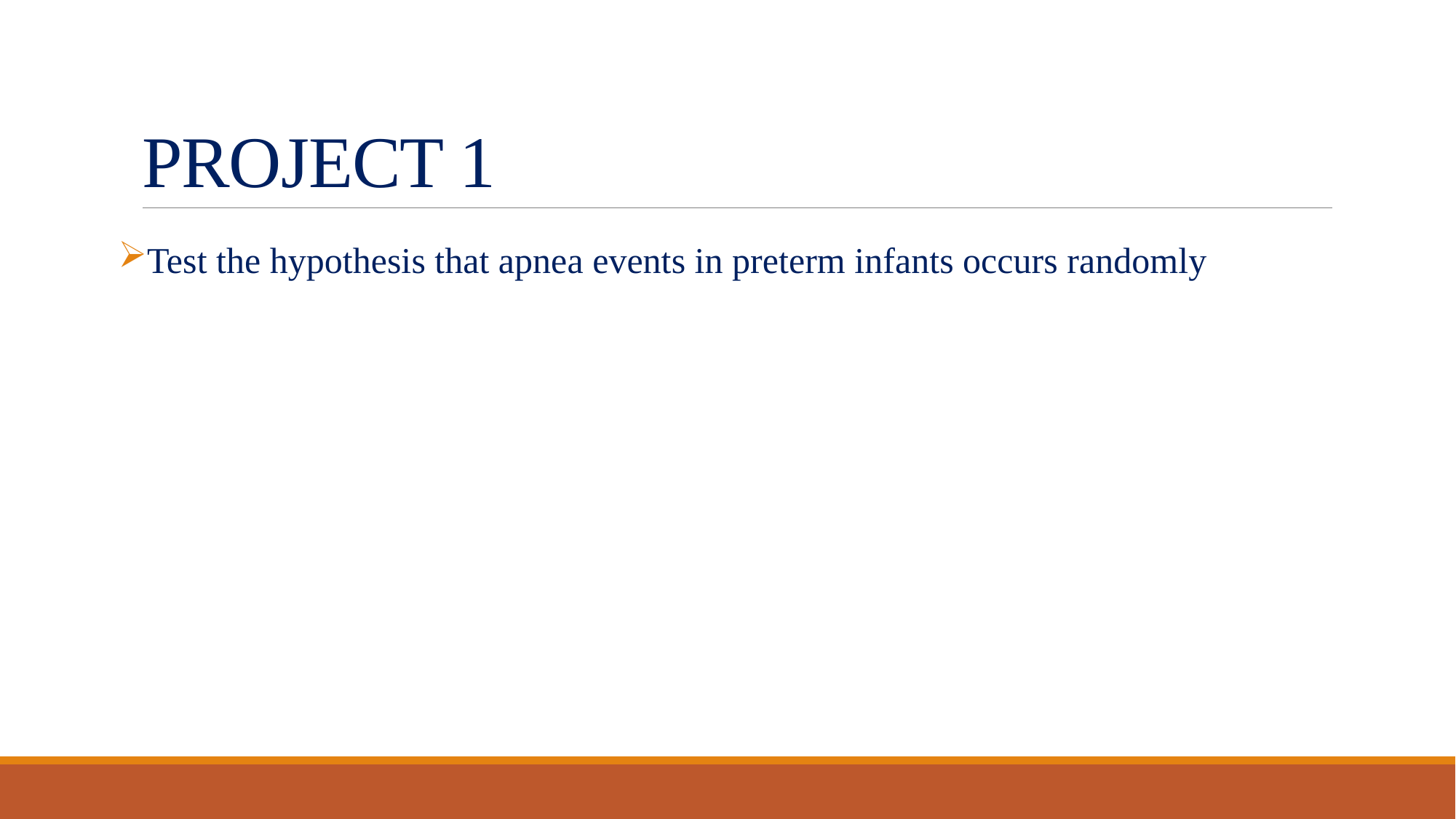

# PROJECT 1

Test the hypothesis that apnea events in preterm infants occurs randomly